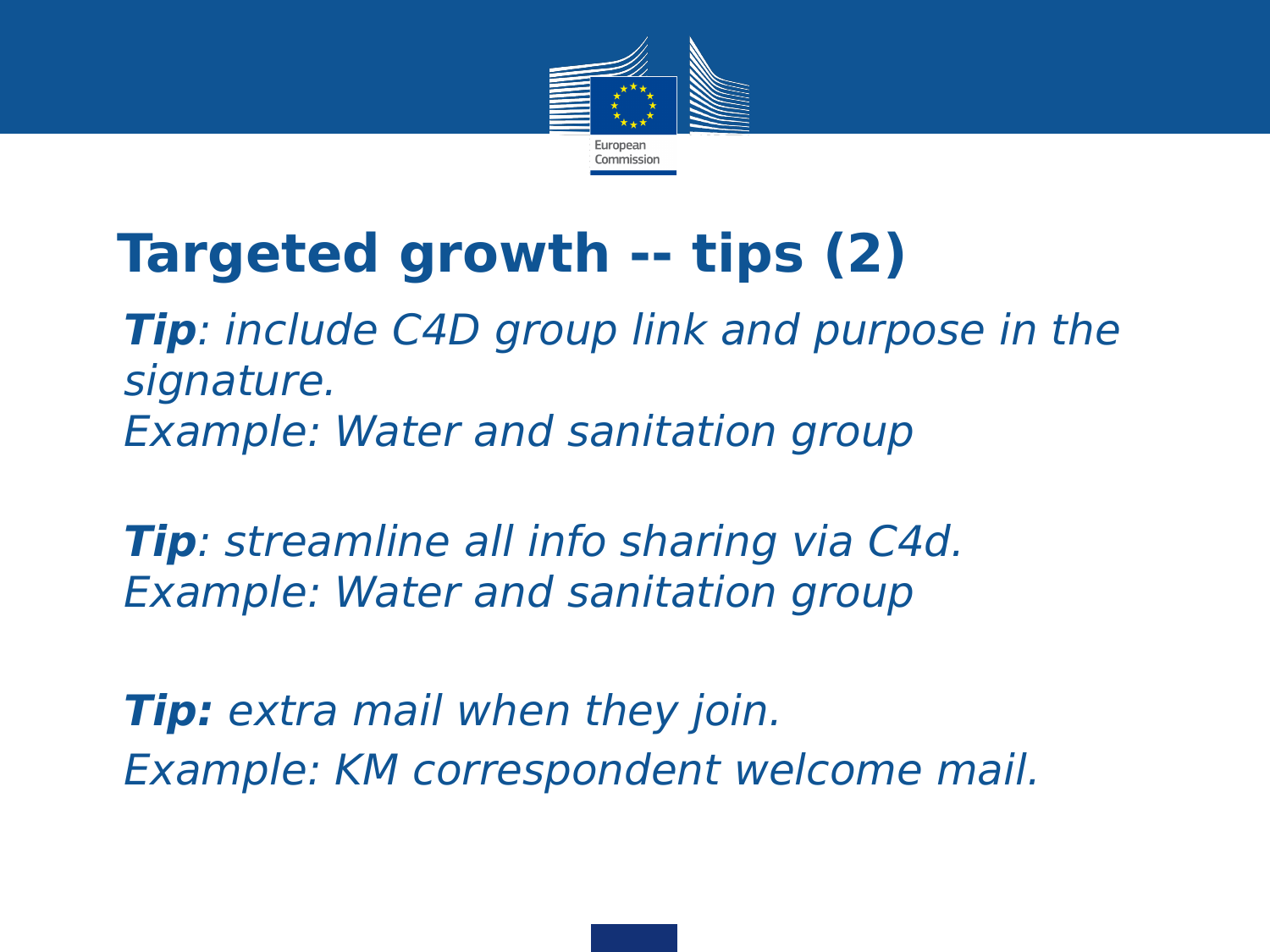

# Targeted growth -- tips (2)
Tip: include C4D group link and purpose in the signature.
Example: Water and sanitation group
Tip: streamline all info sharing via C4d.
Example: Water and sanitation group

Tip: extra mail when they join.
Example: KM correspondent welcome mail.